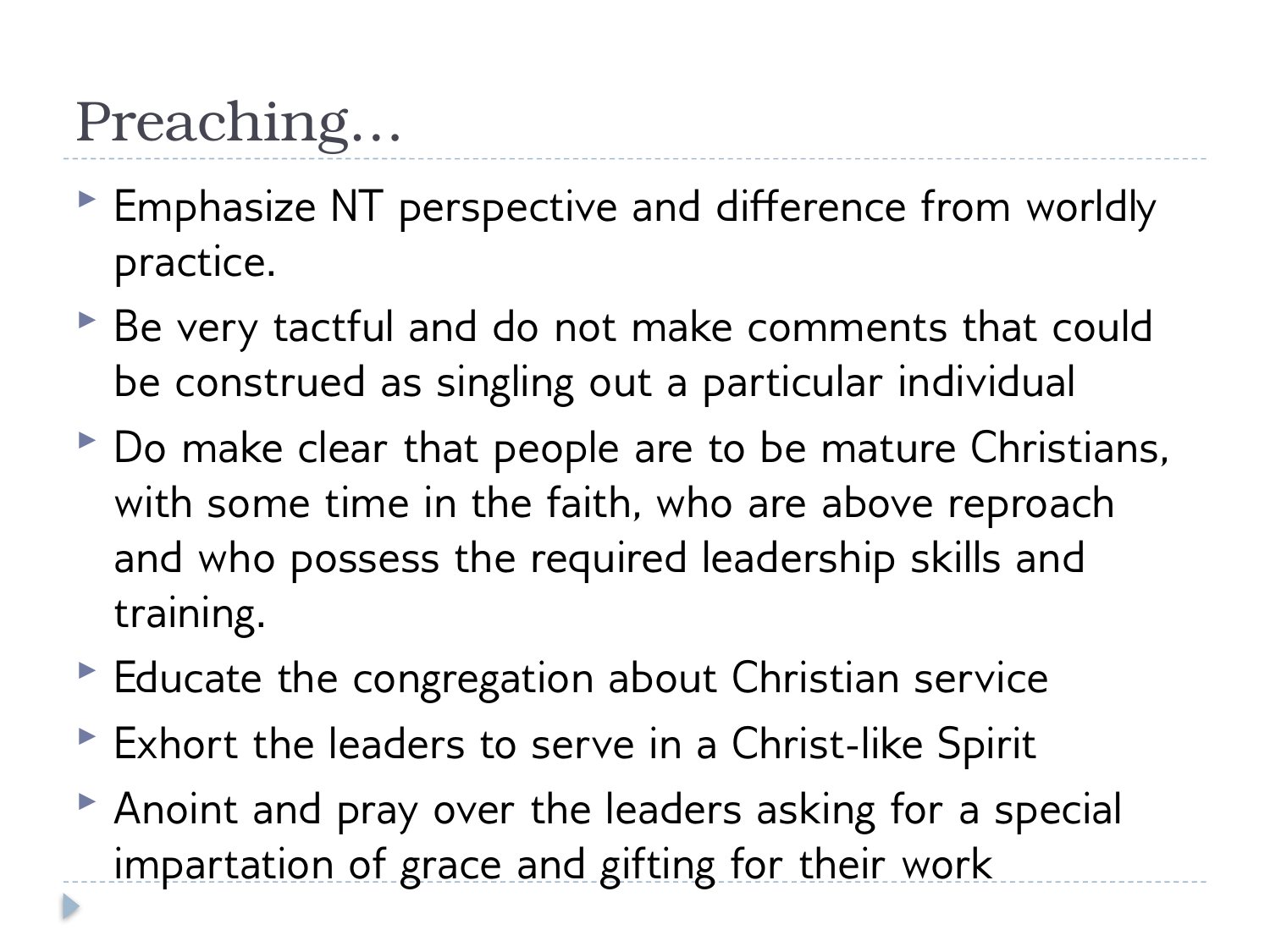

# Preaching…
Emphasize NT perspective and difference from worldly practice.
Be very tactful and do not make comments that could be construed as singling out a particular individual
Do make clear that people are to be mature Christians, with some time in the faith, who are above reproach and who possess the required leadership skills and training.
Educate the congregation about Christian service
Exhort the leaders to serve in a Christ-like Spirit
Anoint and pray over the leaders asking for a special impartation of grace and gifting for their work